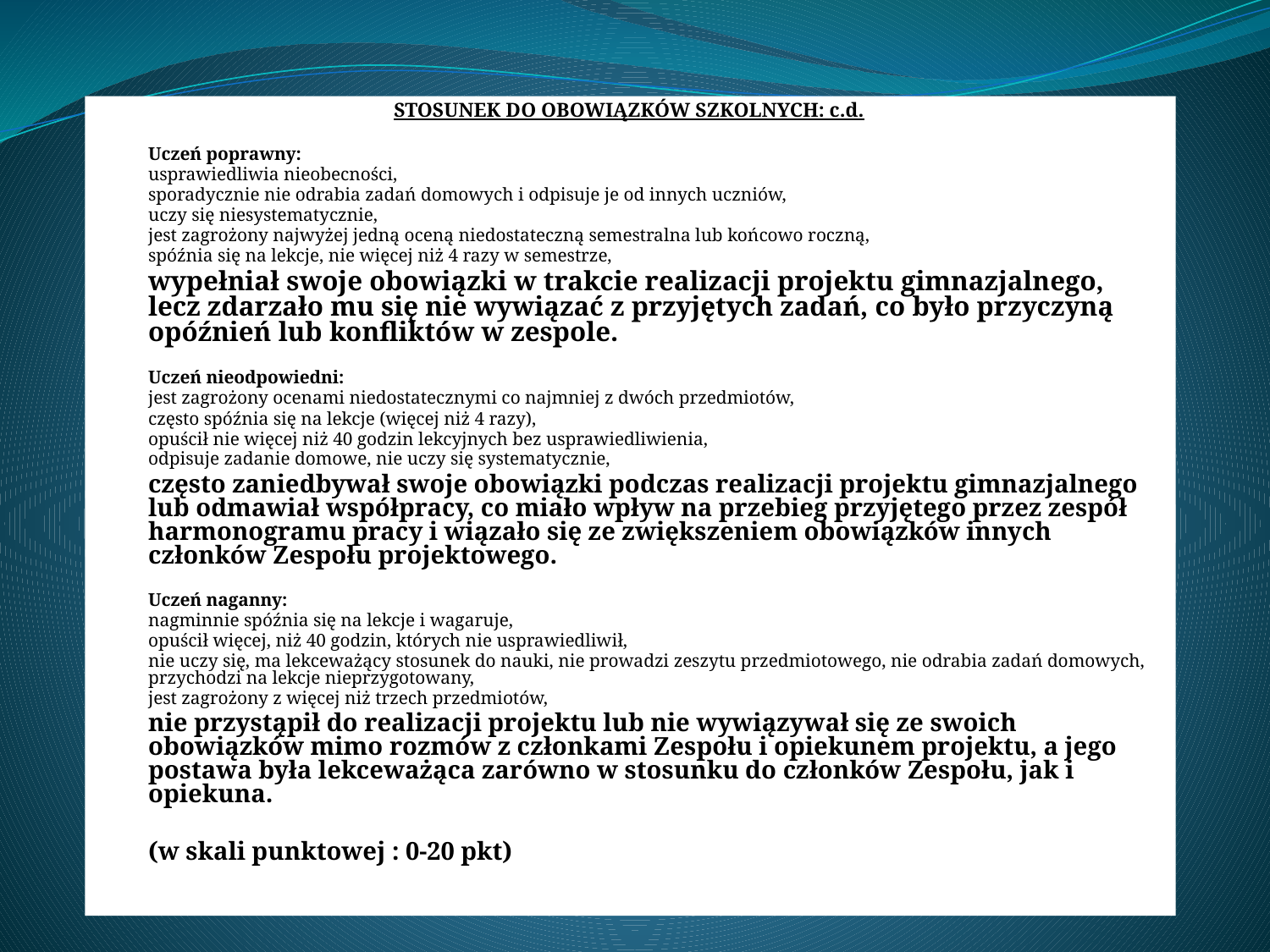

STOSUNEK DO OBOWIĄZKÓW SZKOLNYCH: c.d.

Uczeń poprawny:
usprawiedliwia nieobecności,
sporadycznie nie odrabia zadań domowych i odpisuje je od innych uczniów,
uczy się niesystematycznie,
jest zagrożony najwyżej jedną oceną niedostateczną semestralna lub końcowo roczną,
spóźnia się na lekcje, nie więcej niż 4 razy w semestrze,
wypełniał swoje obowiązki w trakcie realizacji projektu gimnazjalnego,
lecz zdarzało mu się nie wywiązać z przyjętych zadań, co było przyczyną opóźnień lub konfliktów w zespole.

Uczeń nieodpowiedni:
jest zagrożony ocenami niedostatecznymi co najmniej z dwóch przedmiotów,
często spóźnia się na lekcje (więcej niż 4 razy),
opuścił nie więcej niż 40 godzin lekcyjnych bez usprawiedliwienia,
odpisuje zadanie domowe, nie uczy się systematycznie,
często zaniedbywał swoje obowiązki podczas realizacji projektu gimnazjalnego lub odmawiał współpracy, co miało wpływ na przebieg przyjętego przez zespół harmonogramu pracy i wiązało się ze zwiększeniem obowiązków innych członków Zespołu projektowego.

Uczeń naganny:
nagminnie spóźnia się na lekcje i wagaruje,
opuścił więcej, niż 40 godzin, których nie usprawiedliwił,
nie uczy się, ma lekceważący stosunek do nauki, nie prowadzi zeszytu przedmiotowego, nie odrabia zadań domowych, przychodzi na lekcje nieprzygotowany,
jest zagrożony z więcej niż trzech przedmiotów,
nie przystąpił do realizacji projektu lub nie wywiązywał się ze swoich obowiązków mimo rozmów z członkami Zespołu i opiekunem projektu, a jego postawa była lekceważąca zarówno w stosunku do członków Zespołu, jak i opiekuna.

(w skali punktowej : 0-20 pkt)